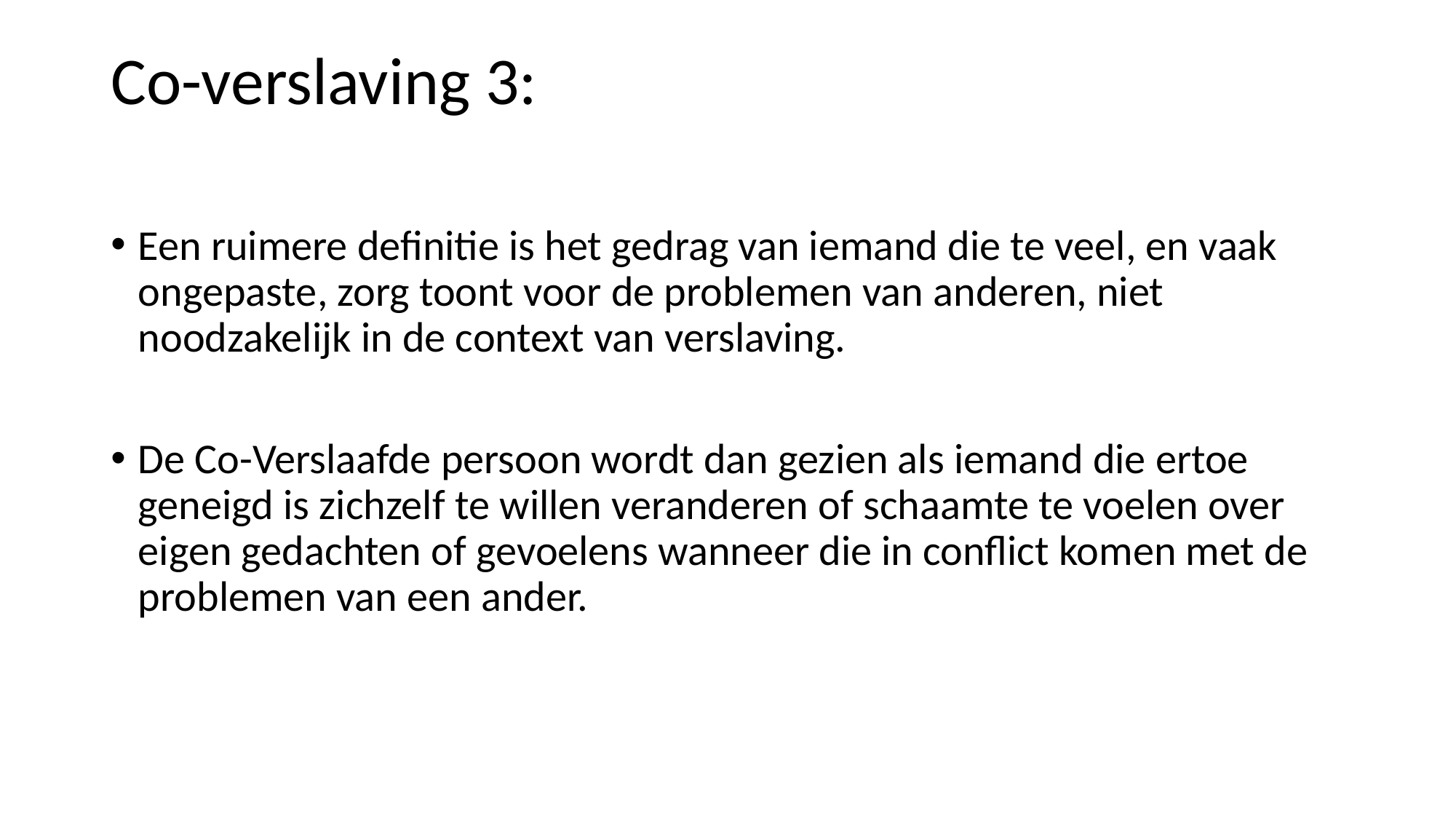

# Co-verslaving 3:
Een ruimere definitie is het gedrag van iemand die te veel, en vaak ongepaste, zorg toont voor de problemen van anderen, niet noodzakelijk in de context van verslaving.

De Co-Verslaafde persoon wordt dan gezien als iemand die ertoe geneigd is zichzelf te willen veranderen of schaamte te voelen over eigen gedachten of gevoelens wanneer die in conflict komen met de problemen van een ander.